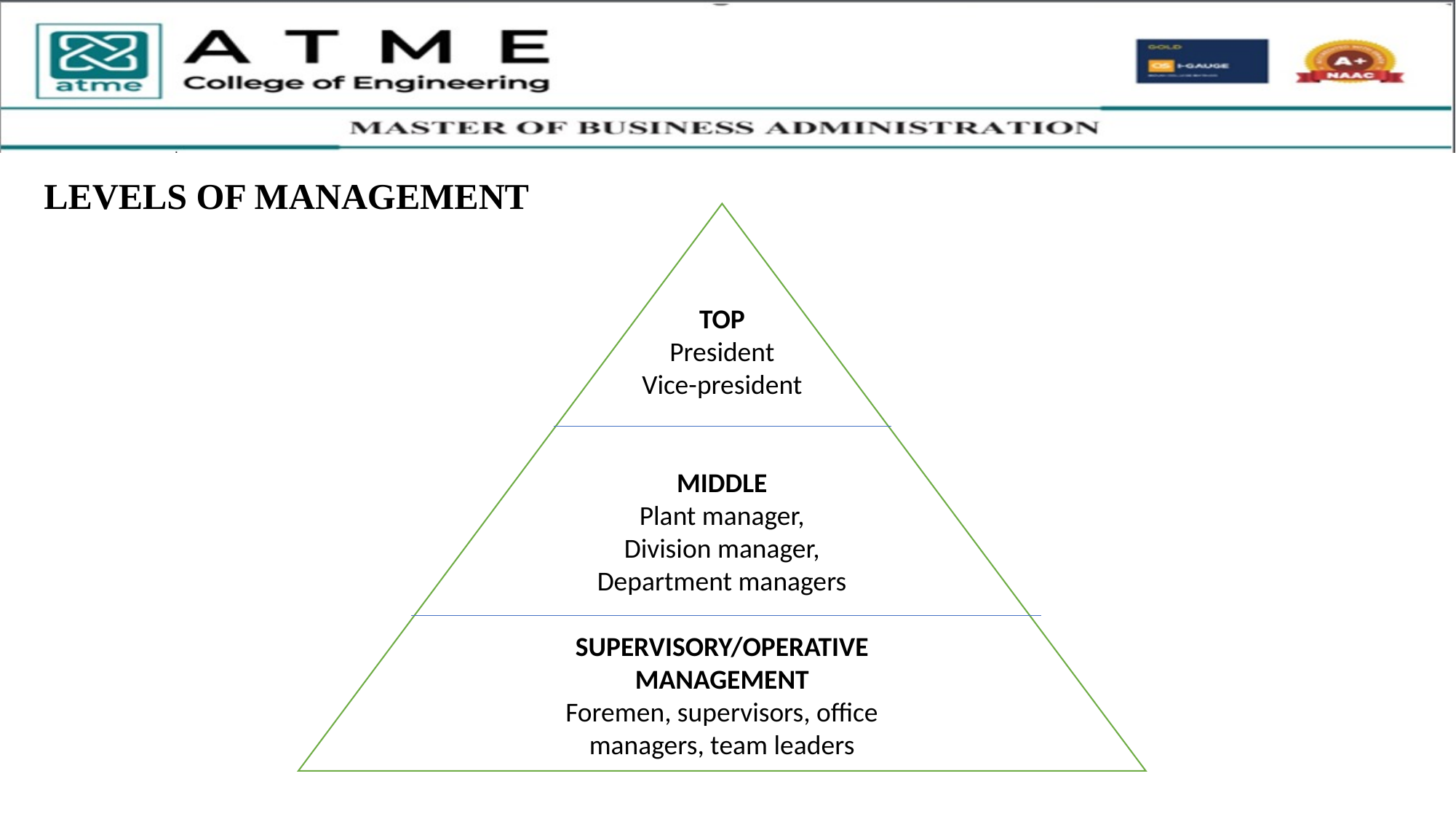

LEVELS OF MANAGEMENT

TOP
President
Vice-president

MIDDLE
Plant manager,
Division manager,
Department managers

SUPERVISORY/OPERATIVE MANAGEMENT
Foremen, supervisors, office managers, team leaders